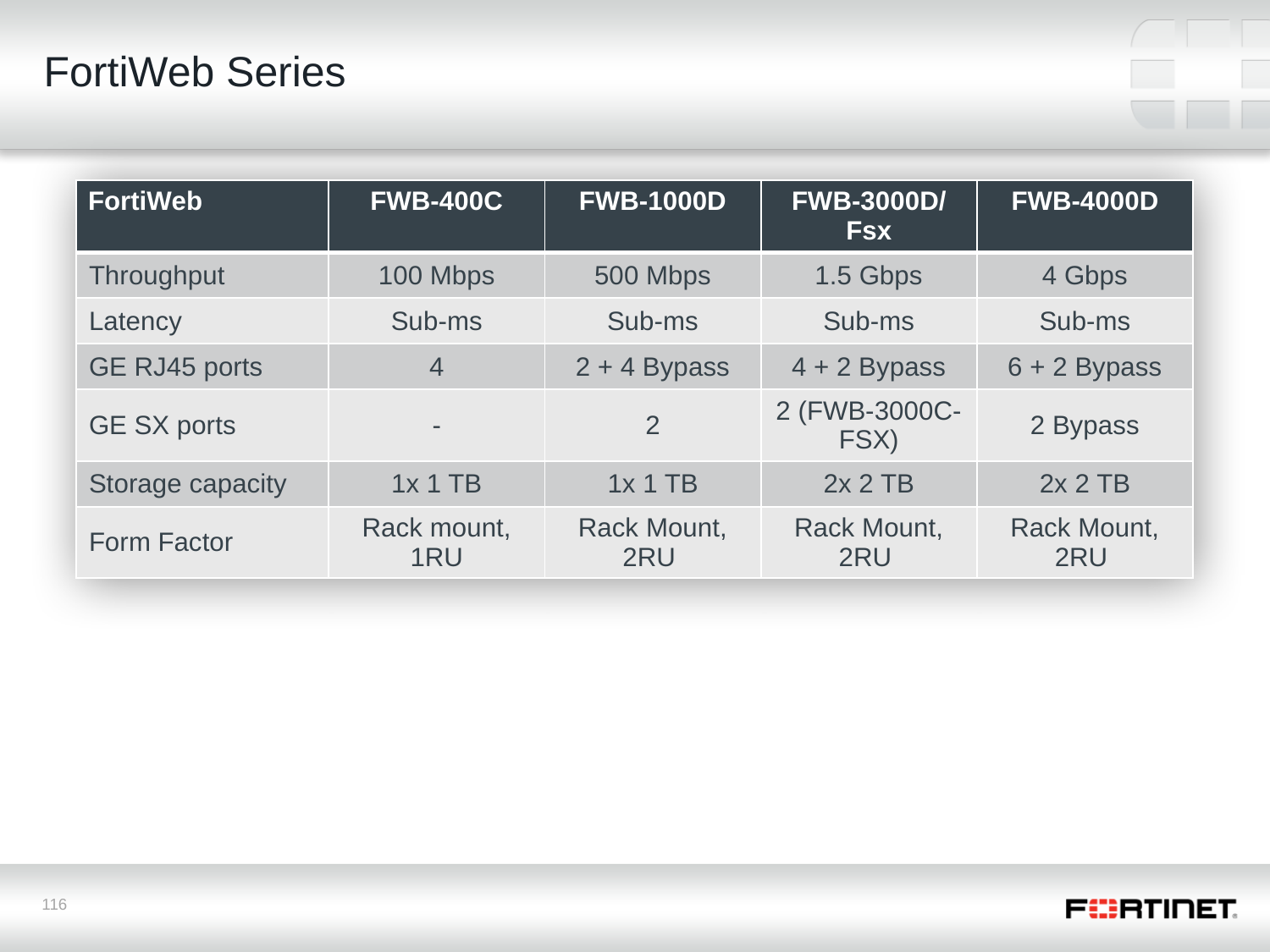

# FortiWeb Series
| FortiWeb | FWB-400C | FWB-1000D | FWB-3000D/Fsx | FWB-4000D |
| --- | --- | --- | --- | --- |
| Throughput | 100 Mbps | 500 Mbps | 1.5 Gbps | 4 Gbps |
| Latency | Sub-ms | Sub-ms | Sub-ms | Sub-ms |
| GE RJ45 ports | 4 | 2 + 4 Bypass | 4 + 2 Bypass | 6 + 2 Bypass |
| GE SX ports | - | 2 | 2 (FWB-3000C-FSX) | 2 Bypass |
| Storage capacity | 1x 1 TB | 1x 1 TB | 2x 2 TB | 2x 2 TB |
| Form Factor | Rack mount, 1RU | Rack Mount, 2RU | Rack Mount, 2RU | Rack Mount, 2RU |